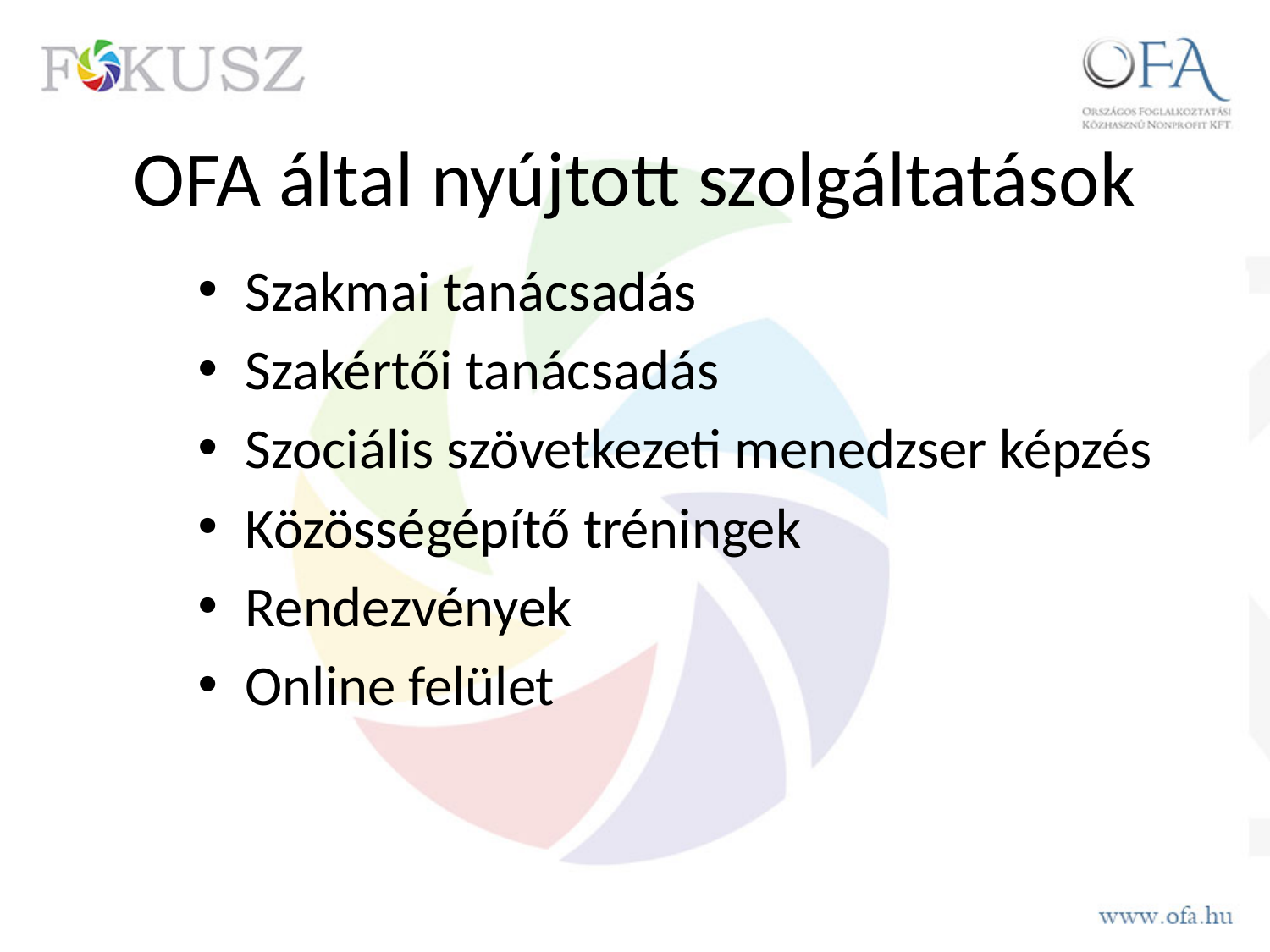

# OFA által nyújtott szolgáltatások
Szakmai tanácsadás
Szakértői tanácsadás
Szociális szövetkezeti menedzser képzés
Közösségépítő tréningek
Rendezvények
Online felület